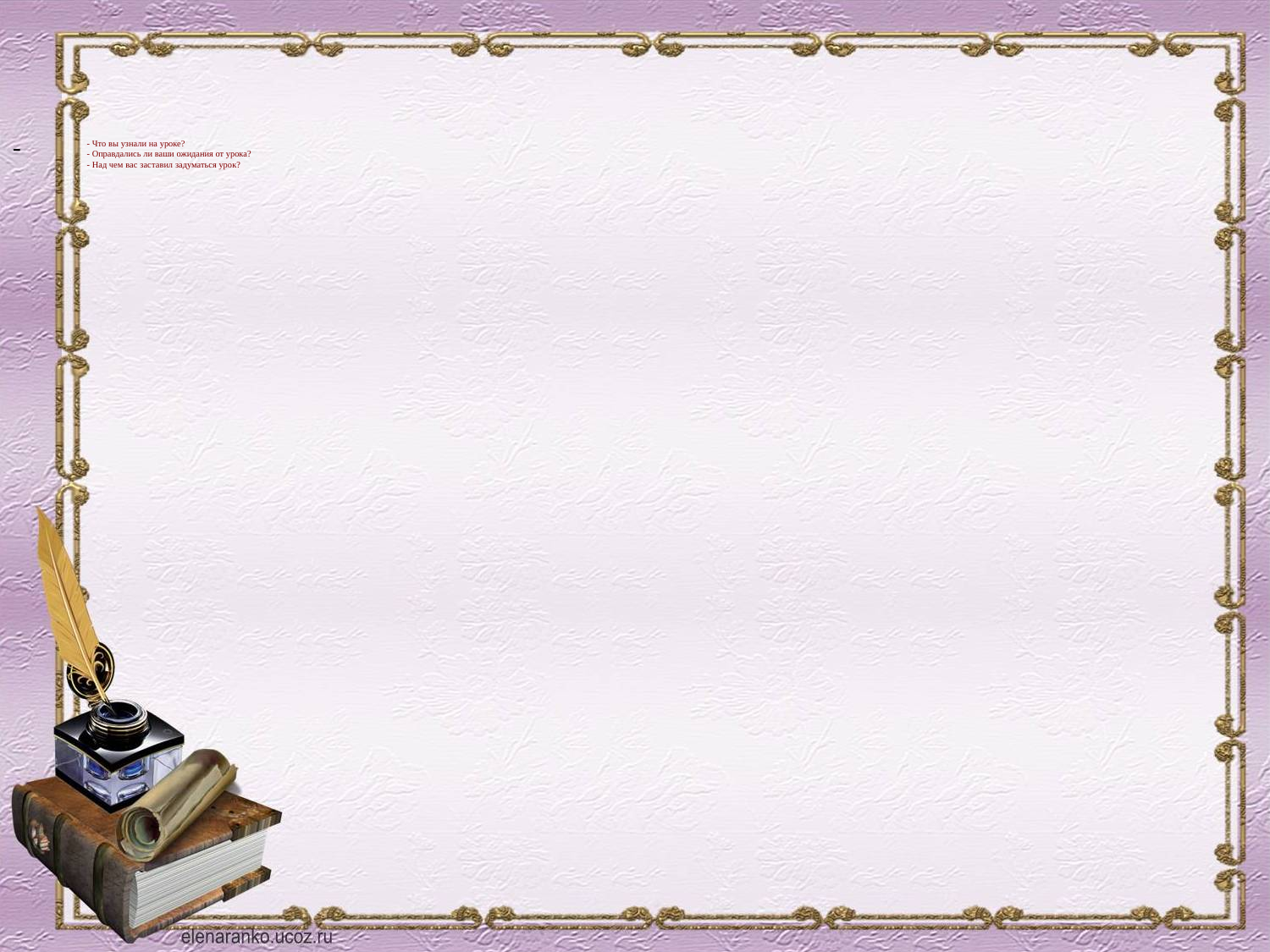

# - Что вы узнали на уроке? - Оправдались ли ваши ожидания от урока? - Над чем вас заставил задуматься урок?
-